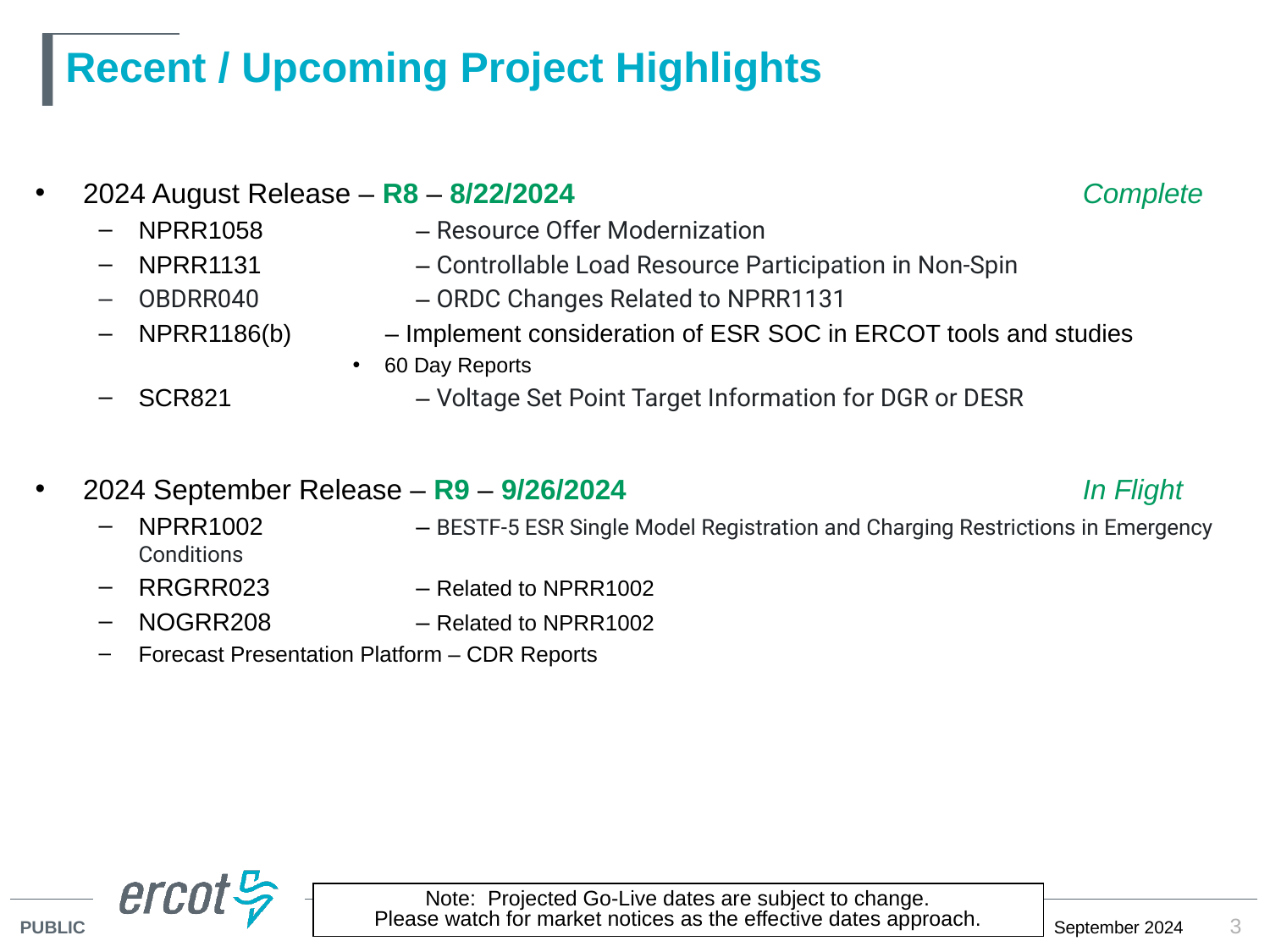

# Recent / Upcoming Project Highlights
2024 August Release – R8 – 8/22/2024	Complete
NPRR1058		– Resource Offer Modernization
NPRR1131		– Controllable Load Resource Participation in Non-Spin
OBDRR040		– ORDC Changes Related to NPRR1131
NPRR1186(b)	– Implement consideration of ESR SOC in ERCOT tools and studies
60 Day Reports
SCR821		– Voltage Set Point Target Information for DGR or DESR

2024 September Release – R9 – 9/26/2024	In Flight
NPRR1002		– BESTF-5 ESR Single Model Registration and Charging Restrictions in Emergency Conditions
RRGRR023		– Related to NPRR1002
NOGRR208		– Related to NPRR1002
Forecast Presentation Platform – CDR Reports

Note:  Projected Go-Live dates are subject to change.
Please watch for market notices as the effective dates approach.
3